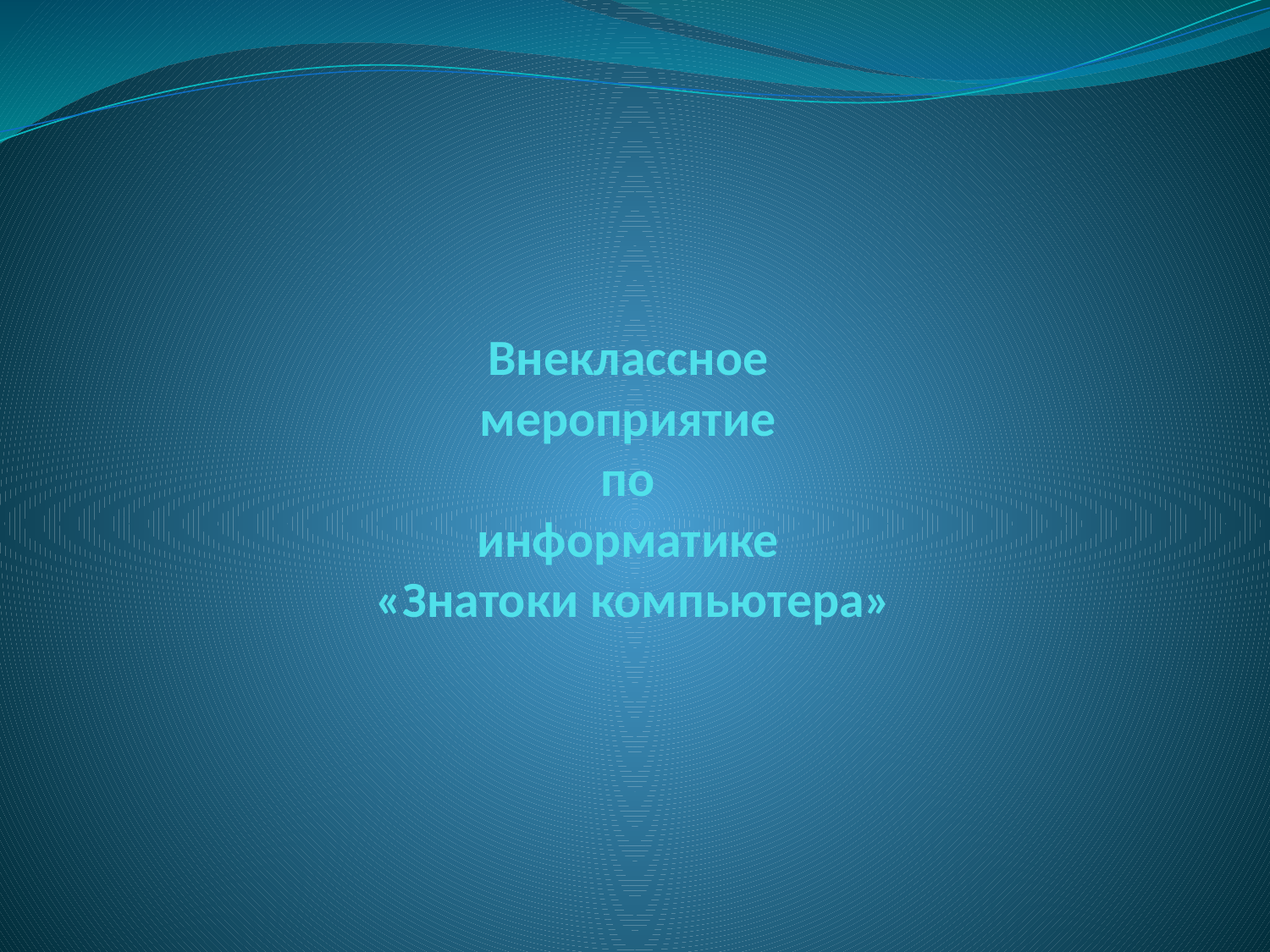

# Внеклассное мероприятие по информатике «Знатоки компьютера»